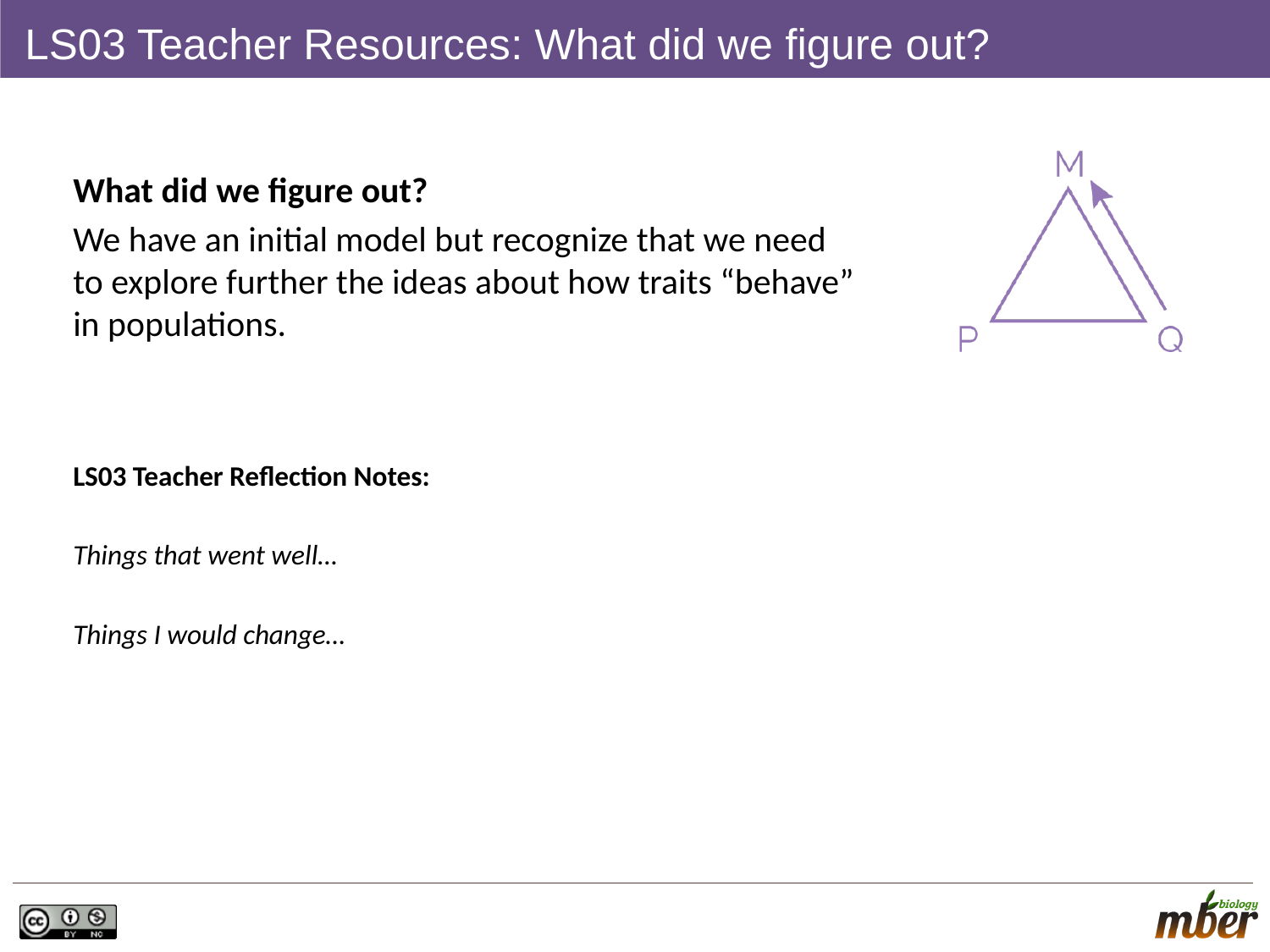

# LS03 Teacher Resources: What did we figure out?
What did we figure out?
We have an initial model but recognize that we need to explore further the ideas about how traits “behave” in populations.
LS03 Teacher Reflection Notes:

Things that went well…

Things I would change…